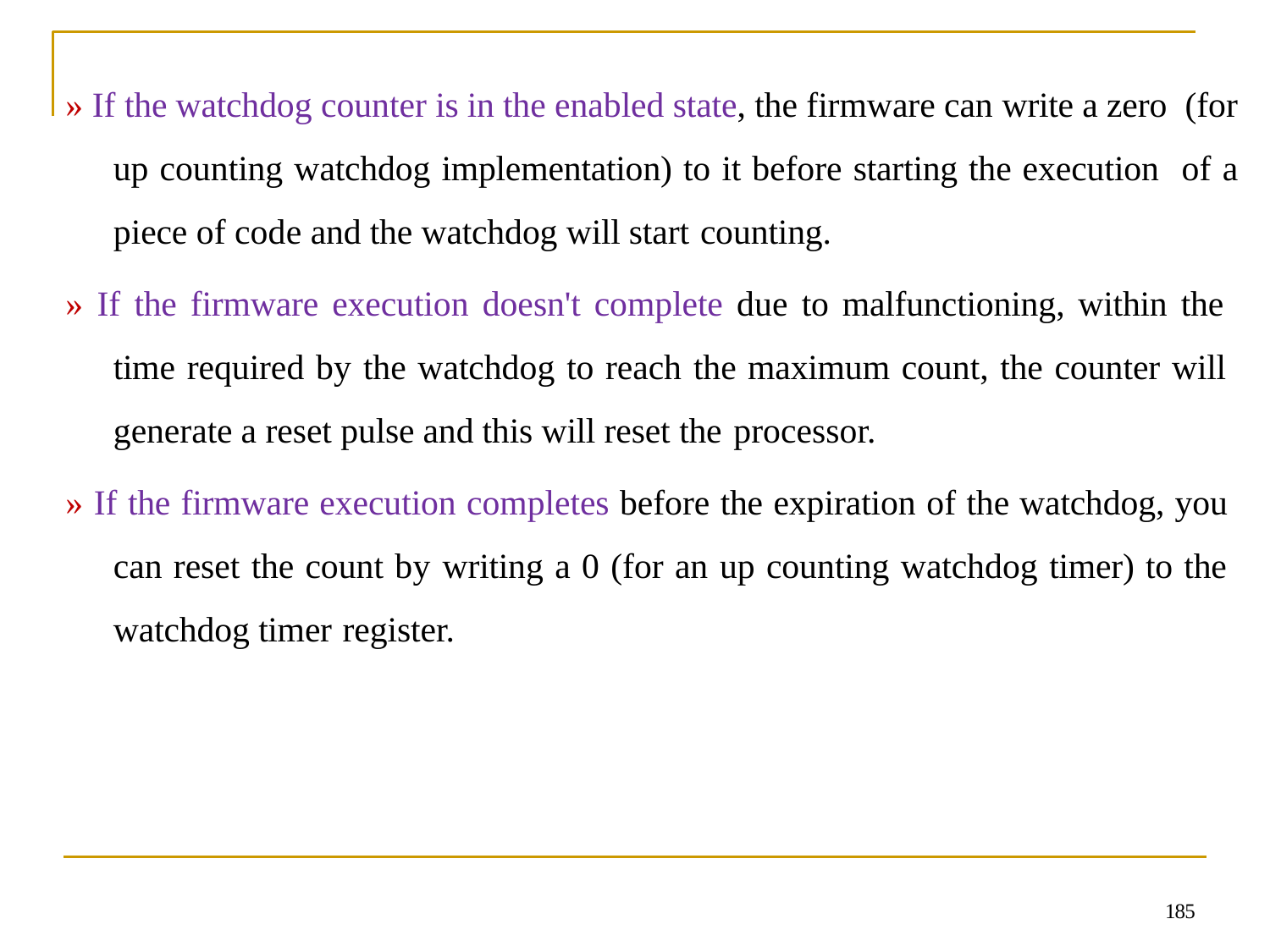

» If the watchdog counter is in the enabled state, the firmware can write a zero  (for up counting watchdog implementation) to it before starting the execution  of a piece of code and the watchdog will start counting.
» If the firmware execution doesn't complete due to malfunctioning, within the  time required by the watchdog to reach the maximum count, the counter will  generate a reset pulse and this will reset the processor.
» If the firmware execution completes before the expiration of the watchdog, you  can reset the count by writing a 0 (for an up counting watchdog timer) to the  watchdog timer register.
185